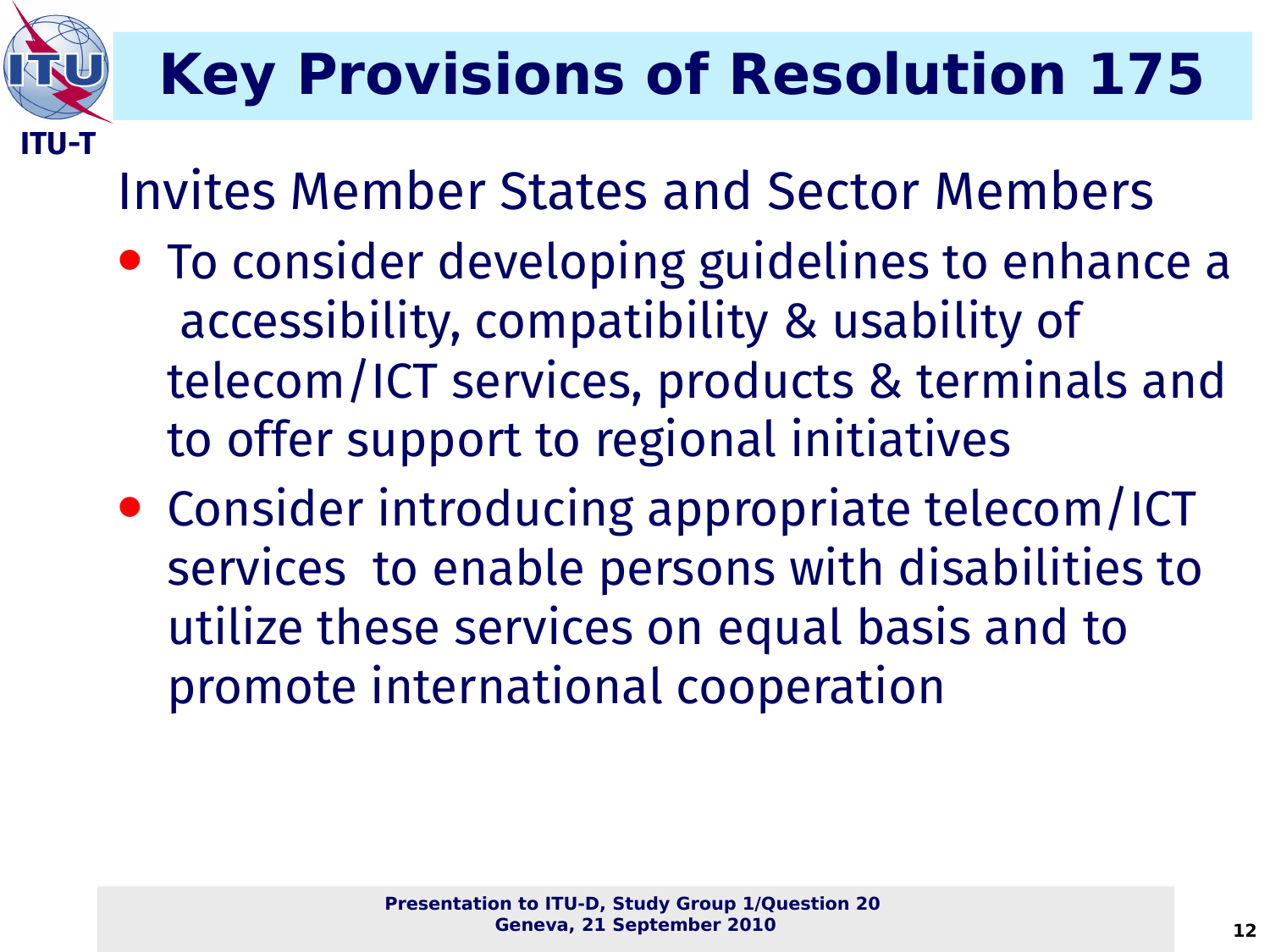

# Key Provisions of Resolution 175
Invites Member States and Sector Members
To consider developing guidelines to enhance a  accessibility, compatibility & usability of telecom/ICT services, products & terminals and to offer support to regional initiatives
Consider introducing appropriate telecom/ICT services  to enable persons with disabilities to utilize these services on equal basis and to promote international cooperation
12